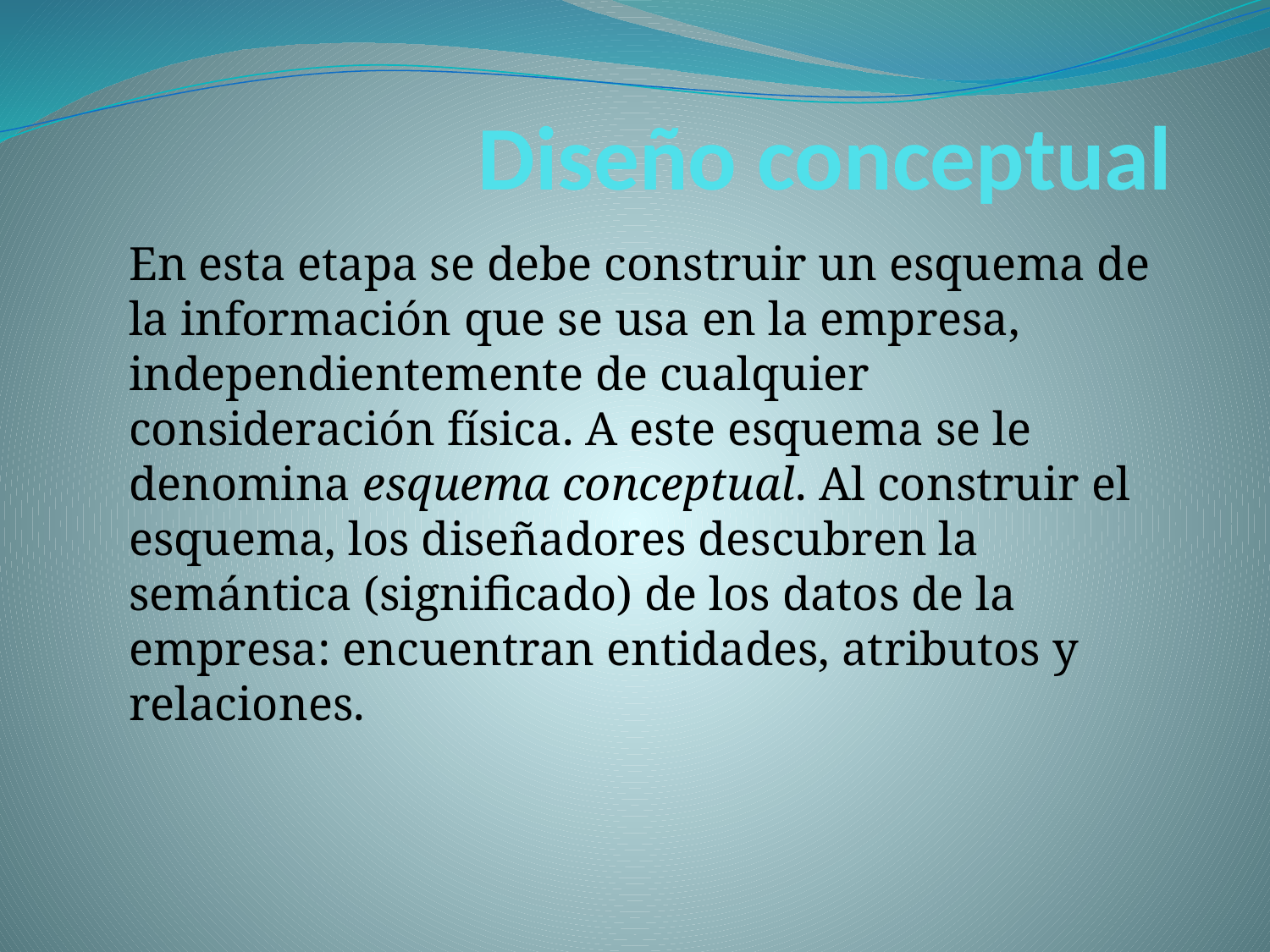

# Diseño conceptual
En esta etapa se debe construir un esquema de la información que se usa en la empresa, independientemente de cualquier consideración física. A este esquema se le denomina esquema conceptual. Al construir el esquema, los diseñadores descubren la semántica (significado) de los datos de la empresa: encuentran entidades, atributos y relaciones.